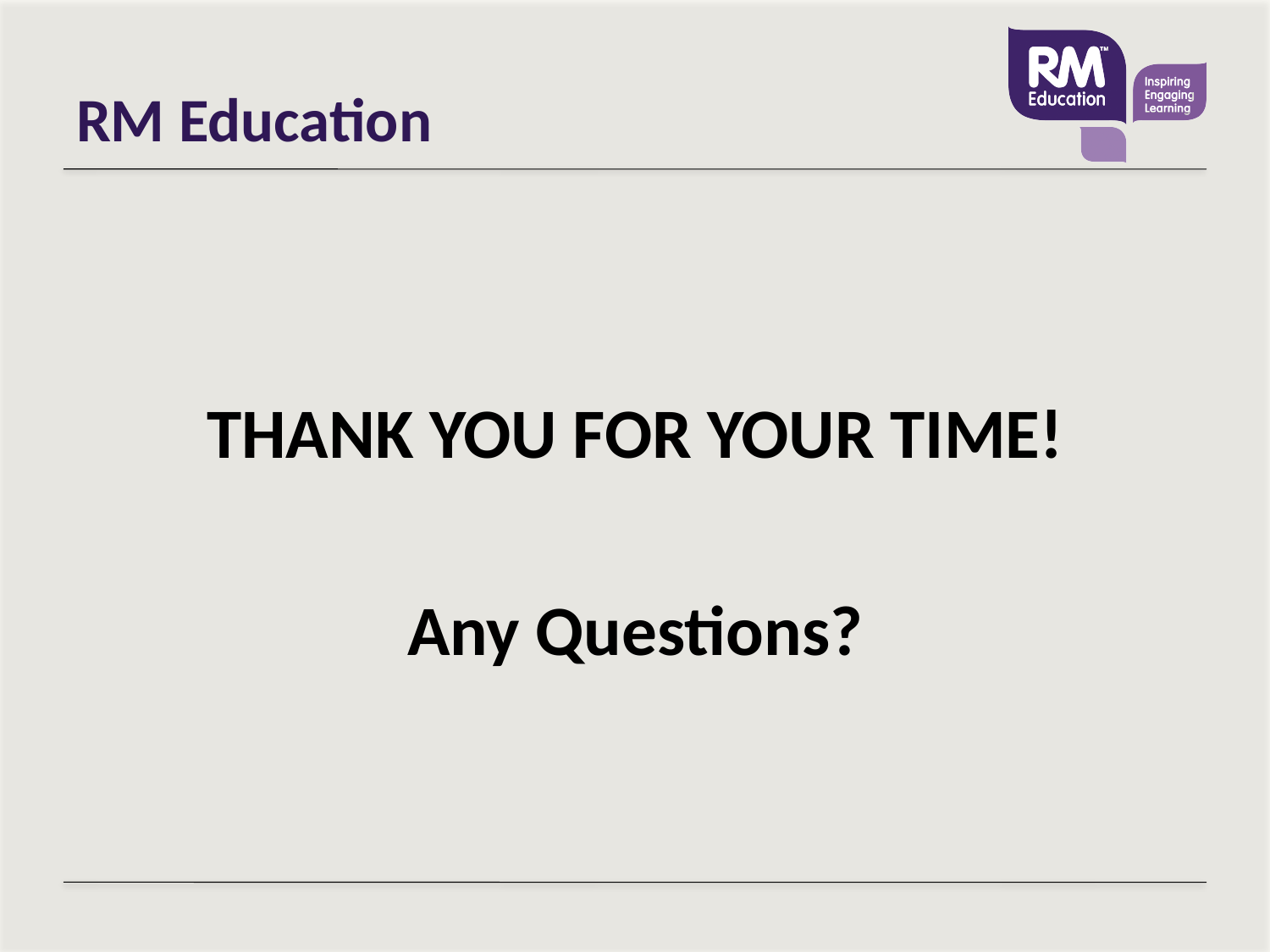

# RM Education

THANK YOU FOR YOUR TIME!

Any Questions?